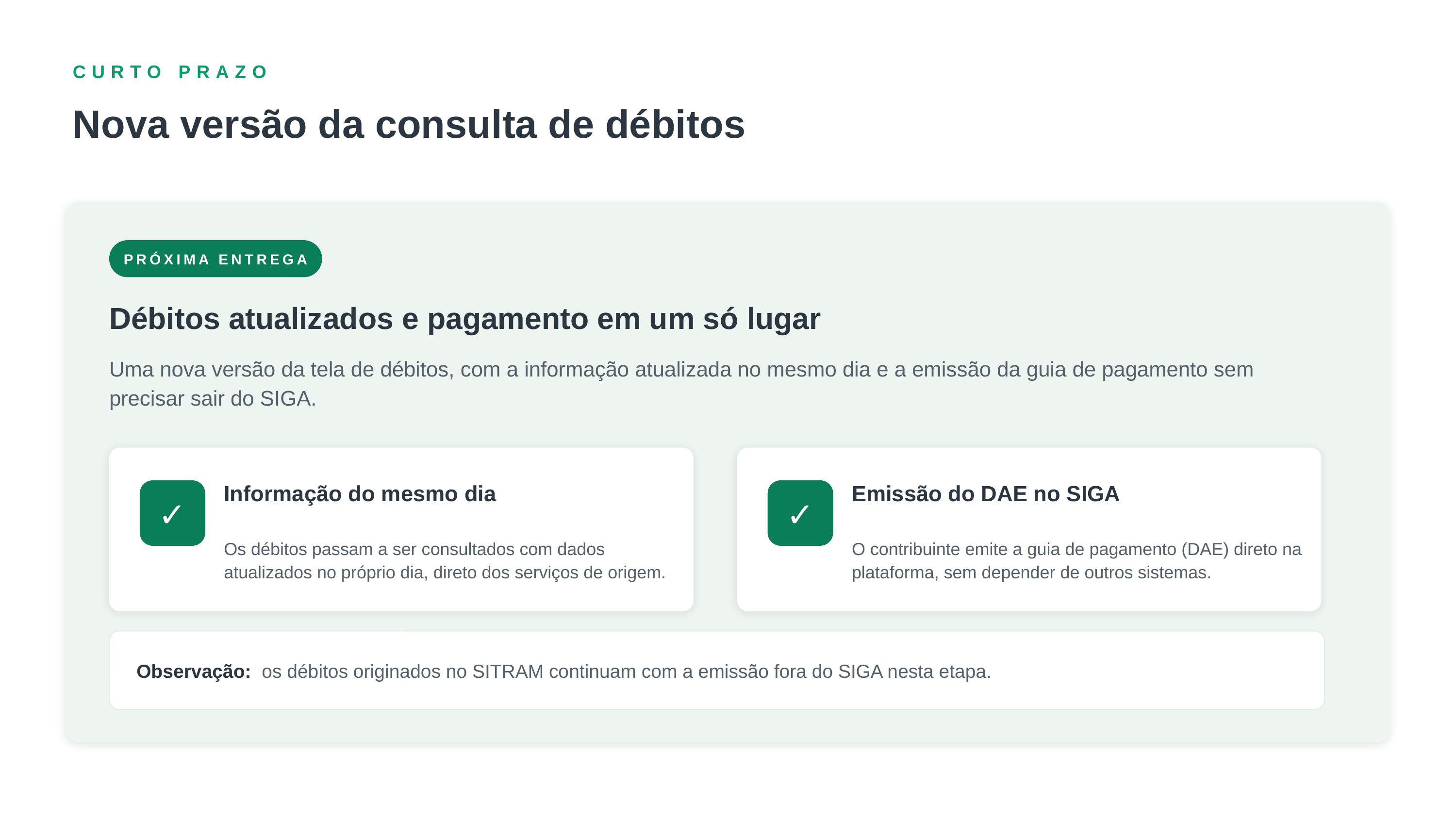

CURTO PRAZO
Nova versão da consulta de débitos

PRÓXIMA ENTREGA
Débitos atualizados e pagamento em um só lugar
Uma nova versão da tela de débitos, com a informação atualizada no mesmo dia e a emissão da guia de pagamento sem precisar sair do SIGA.

Informação do mesmo dia
Emissão do DAE no SIGA

✓

✓
Os débitos passam a ser consultados com dados atualizados no próprio dia, direto dos serviços de origem.
O contribuinte emite a guia de pagamento (DAE) direto na plataforma, sem depender de outros sistemas.

Observação:  os débitos originados no SITRAM continuam com a emissão fora do SIGA nesta etapa.